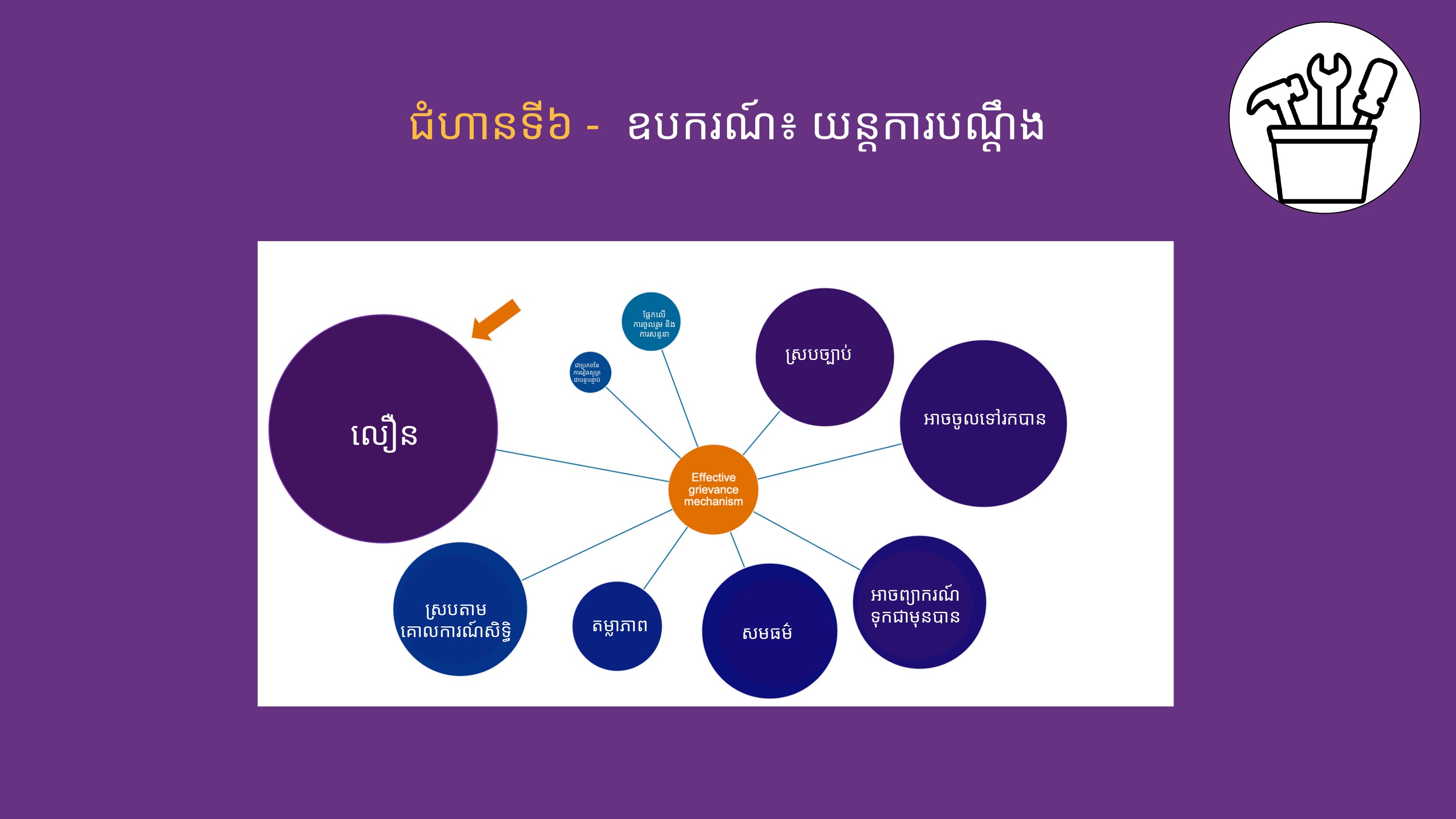

ជំហានទី៦ -  ឧបករណ៍៖ យន្តការបណ្ដឹង​

​​​​​
​​​​​
ផ្អែកលើការចូលរួម និងការសន្ទនា
ស្របច្បាប់
​​​​​
ជាប្រភពនៃការរៀនសូត្រជាបន្តបន្ទាប់
​​​​​
​​​​​
អាចចូលទៅរកបាន
លឿន
​​​​​
​​​​​
​​​​​
អាចព្យាករណ៍ទុកជាមុនបាន
​​​​​
ស្របតាមគោលការណ៍សិទ្ធិ
តម្លាភាព
សមធម៌